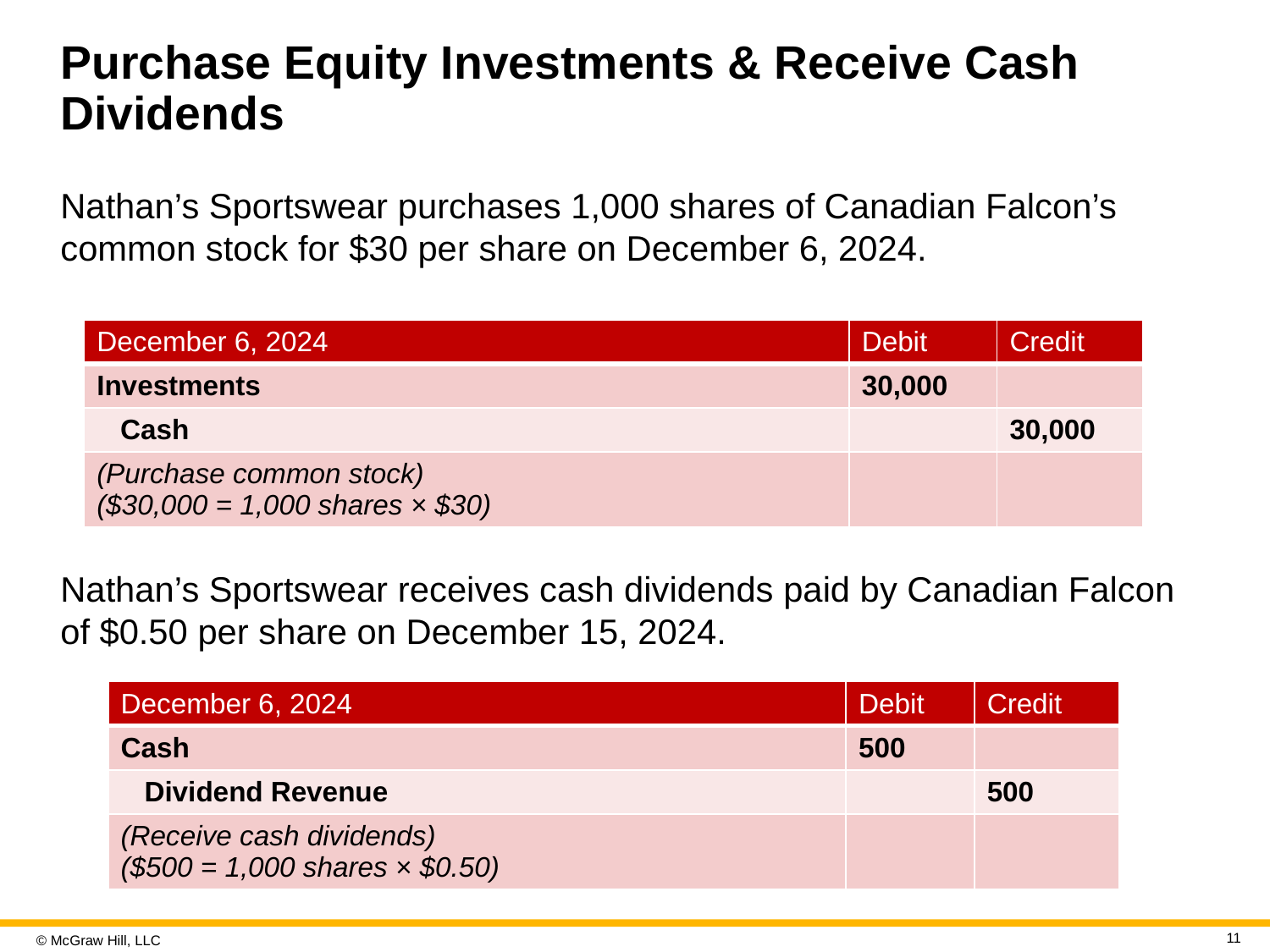

# Purchase Equity Investments & Receive Cash Dividends
Nathan’s Sportswear purchases 1,000 shares of Canadian Falcon’s common stock for $30 per share on December 6, 2024.
| December 6, 2024 | Debit | Credit |
| --- | --- | --- |
| Investments | 30,000 |  |
| Cash |  | 30,000 |
| (Purchase common stock) ($30,000 = 1,000 shares × $30) |  |  |
Nathan’s Sportswear receives cash dividends paid by Canadian Falcon of $0.50 per share on December 15, 2024.
| December 6, 2024 | Debit | Credit |
| --- | --- | --- |
| Cash | 500 |  |
| Dividend Revenue |  | 500 |
| (Receive cash dividends) ($500 = 1,000 shares × $0.50) |  |  |
11